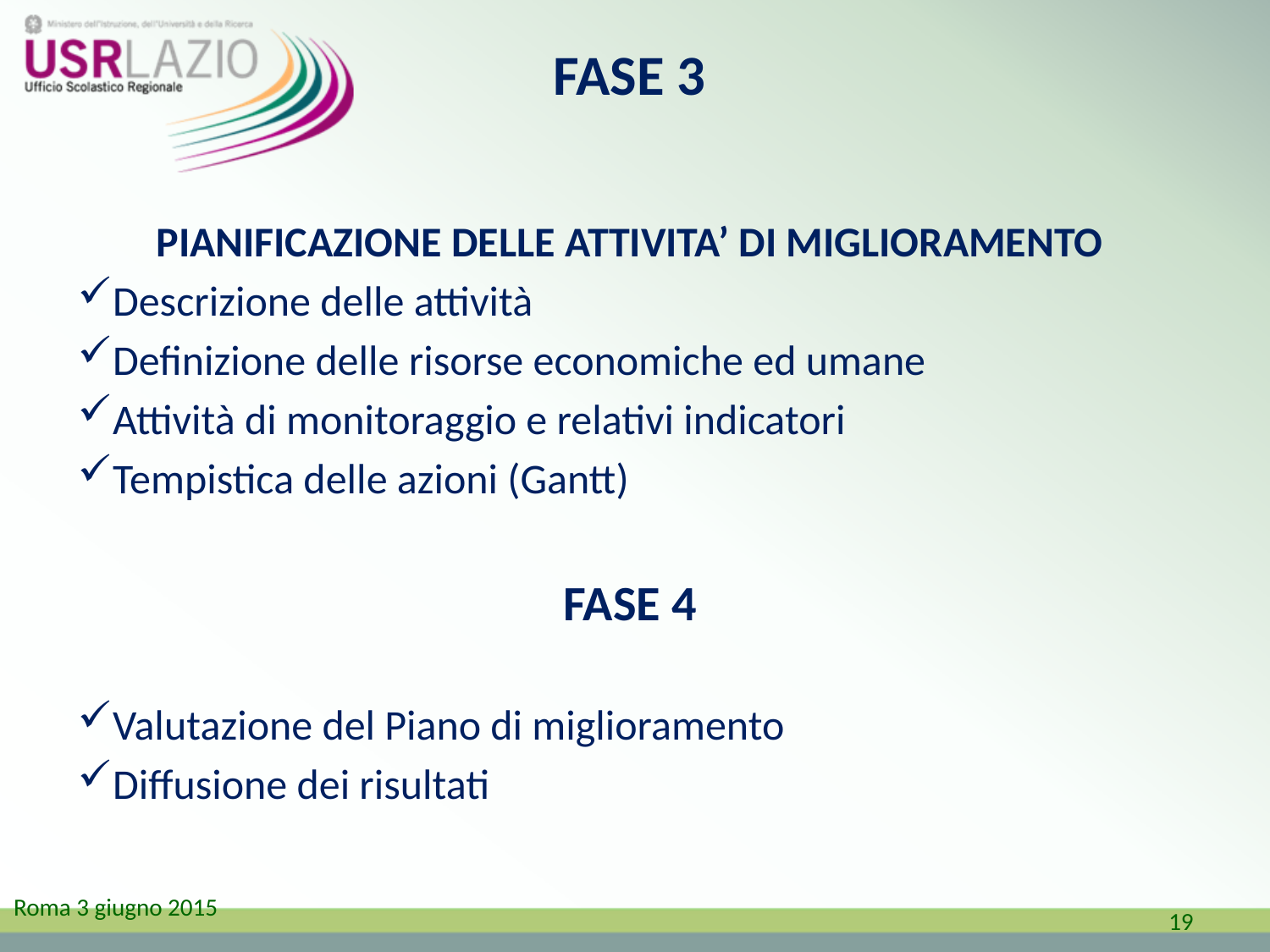

# FASE 3

PIANIFICAZIONE DELLE ATTIVITA’ DI MIGLIORAMENTO
Descrizione delle attività
Definizione delle risorse economiche ed umane
Attività di monitoraggio e relativi indicatori
Tempistica delle azioni (Gantt)

FASE 4

Valutazione del Piano di miglioramento
Diffusione dei risultati
19
Roma 3 giugno 2015